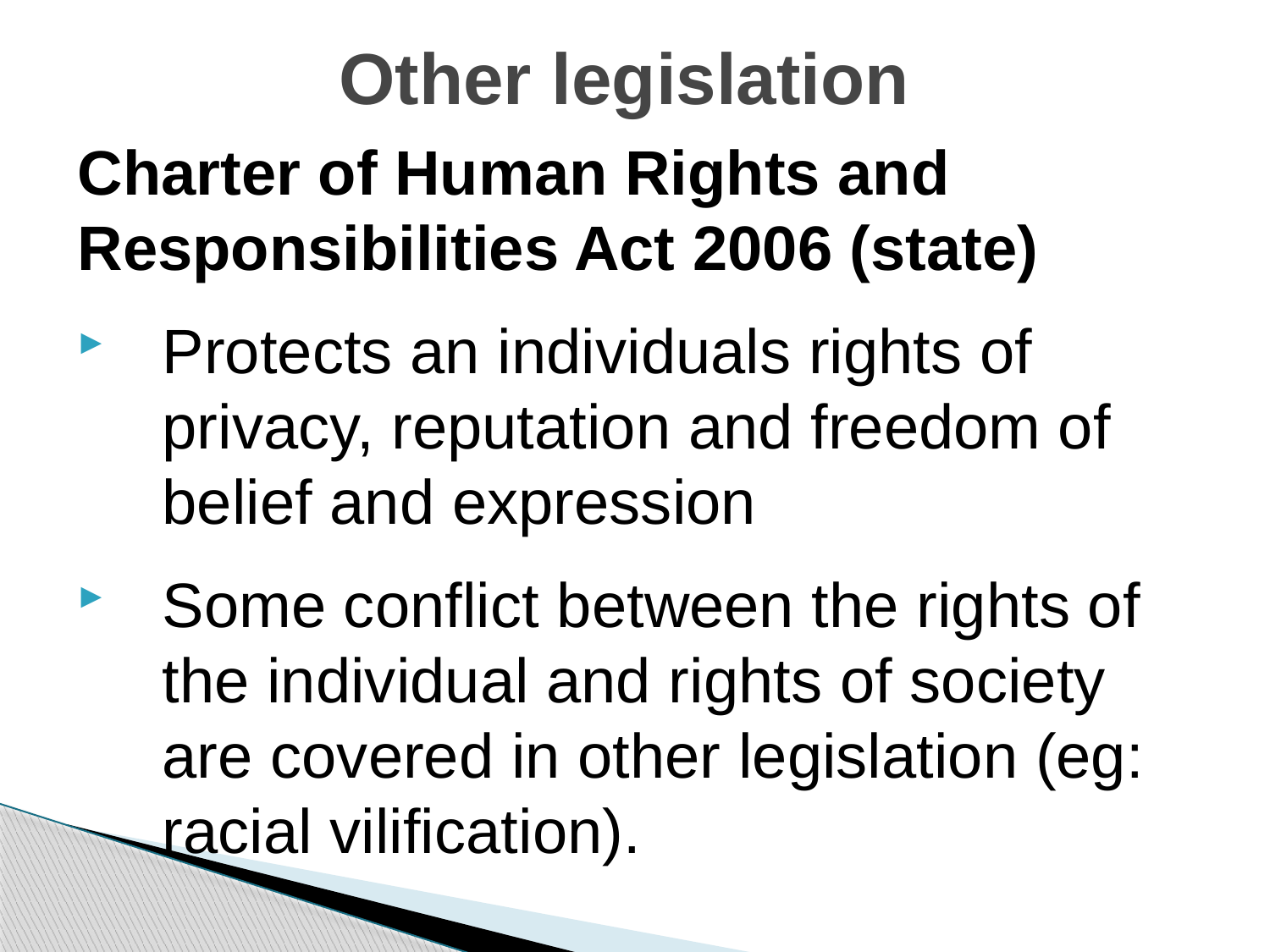

# Other legislation
Charter of Human Rights and Responsibilities Act 2006 (state)
Protects an individuals rights of privacy, reputation and freedom of belief and expression
Some conflict between the rights of the individual and rights of society are covered in other legislation (eg: racial vilification).